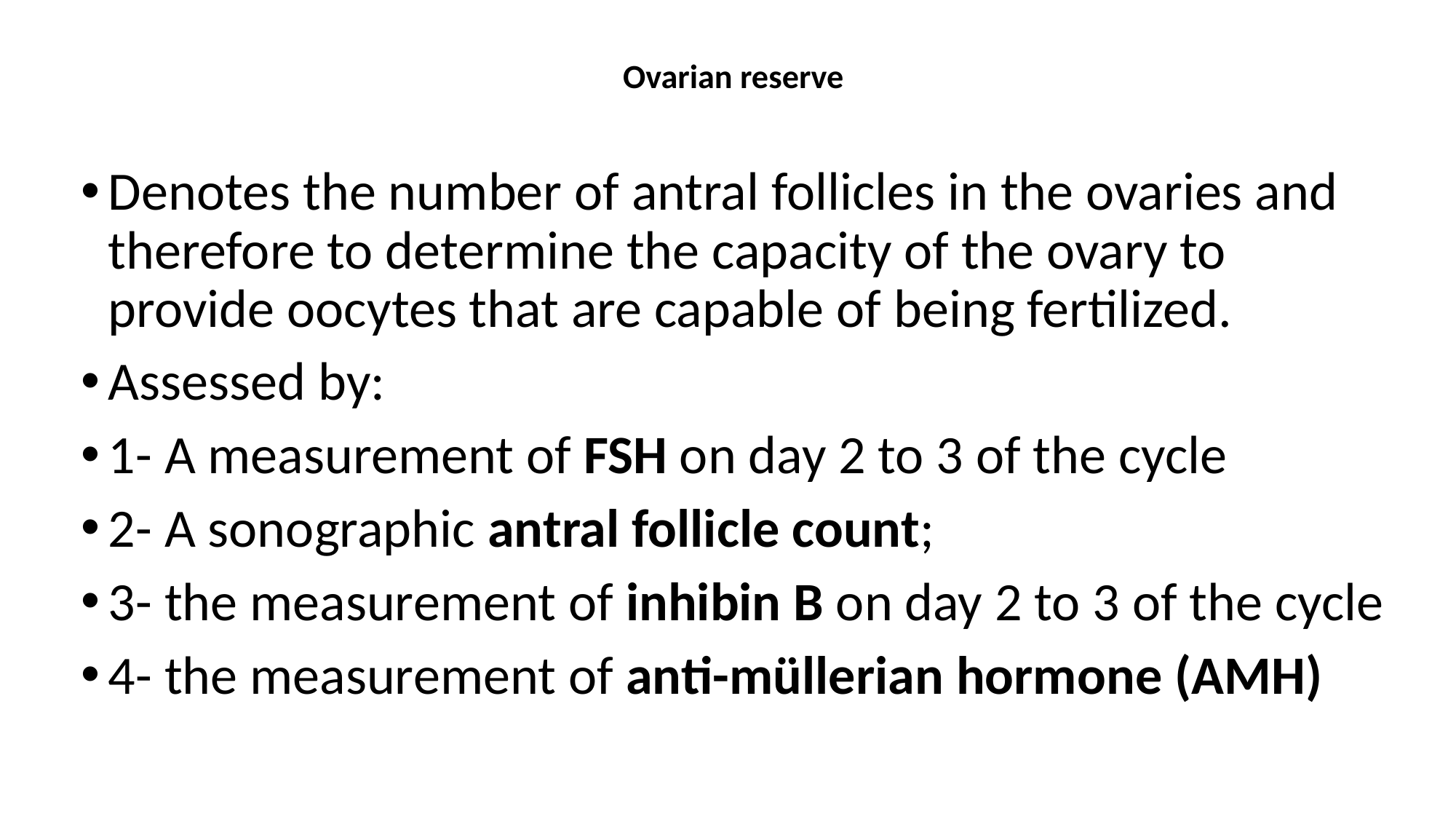

# Ovarian reserve
Denotes the number of antral follicles in the ovaries and therefore to determine the capacity of the ovary to provide oocytes that are capable of being fertilized.
Assessed by:
1- A measurement of FSH on day 2 to 3 of the cycle
2- A sonographic antral follicle count;
3- the measurement of inhibin B on day 2 to 3 of the cycle
4- the measurement of anti-müllerian hormone (AMH)